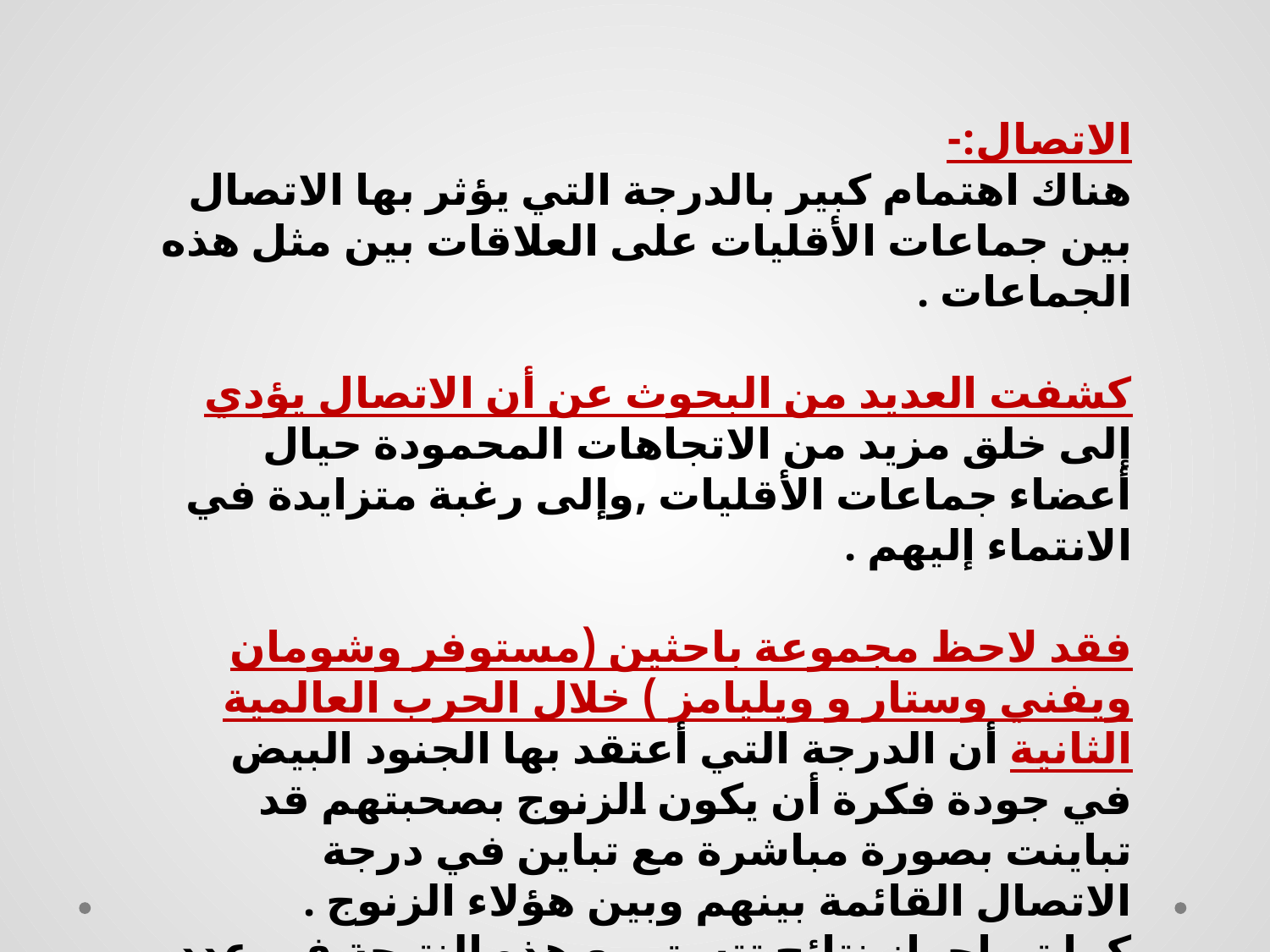

الاتصال:-
هناك اهتمام كبير بالدرجة التي يؤثر بها الاتصال بين جماعات الأقليات على العلاقات بين مثل هذه الجماعات .

كشفت العديد من البحوث عن أن الاتصال يؤدي إلى خلق مزيد من الاتجاهات المحمودة حيال أعضاء جماعات الأقليات ,وإلى رغبة متزايدة في الانتماء إليهم .

فقد لاحظ مجموعة باحثين (مستوفر وشومان ويفني وستار و ويليامز ) خلال الحرب العالمية الثانية أن الدرجة التي أعتقد بها الجنود البيض في جودة فكرة أن يكون الزنوج بصحبتهم قد تباينت بصورة مباشرة مع تباين في درجة الاتصال القائمة بينهم وبين هؤلاء الزنوج .
كما تم إحراز نتائج تتسق مع هذه النتيجة في عدد مختلف من المواقف